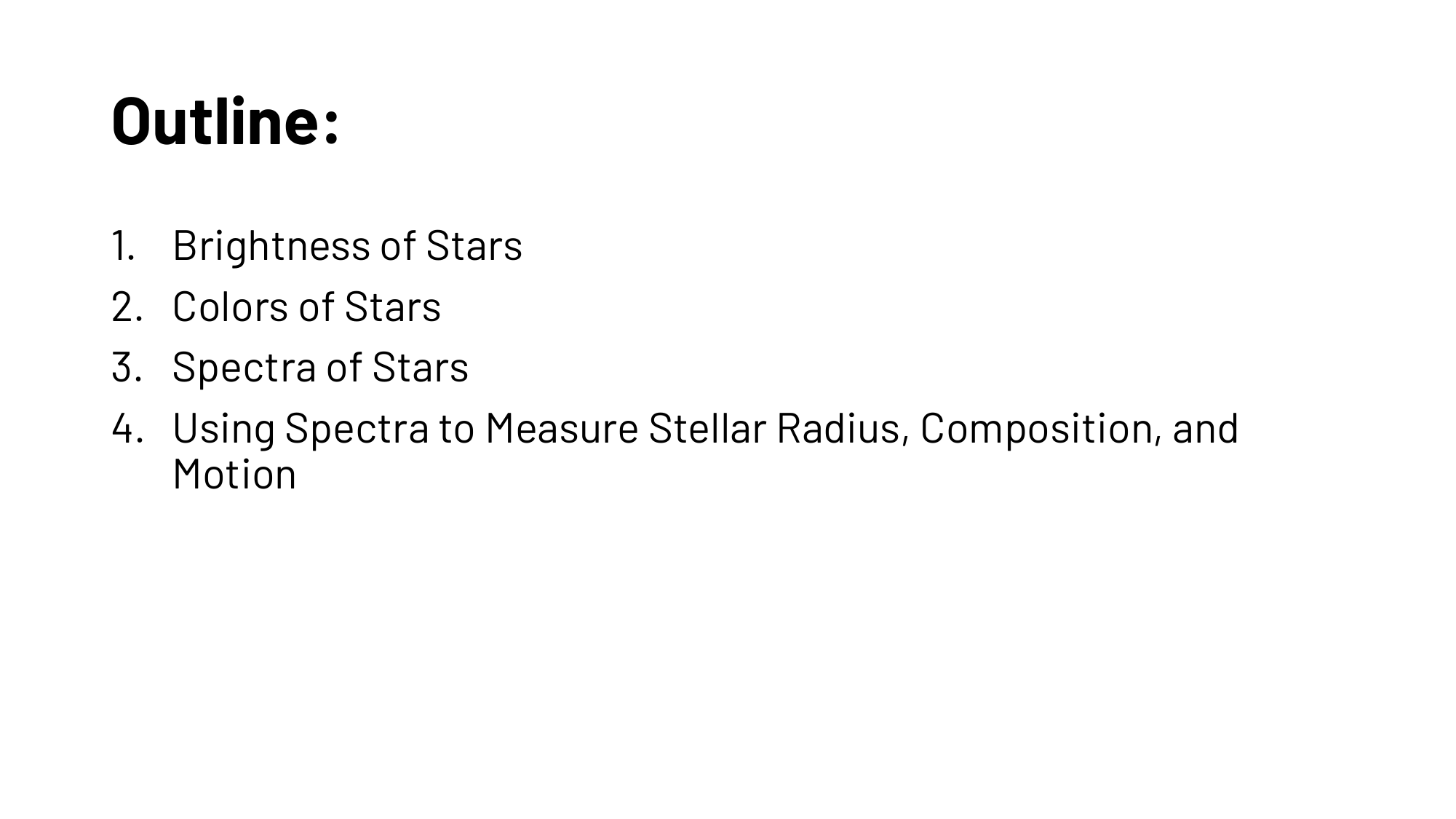

# Outline:
Brightness of Stars
Colors of Stars
Spectra of Stars
Using Spectra to Measure Stellar Radius, Composition, and Motion